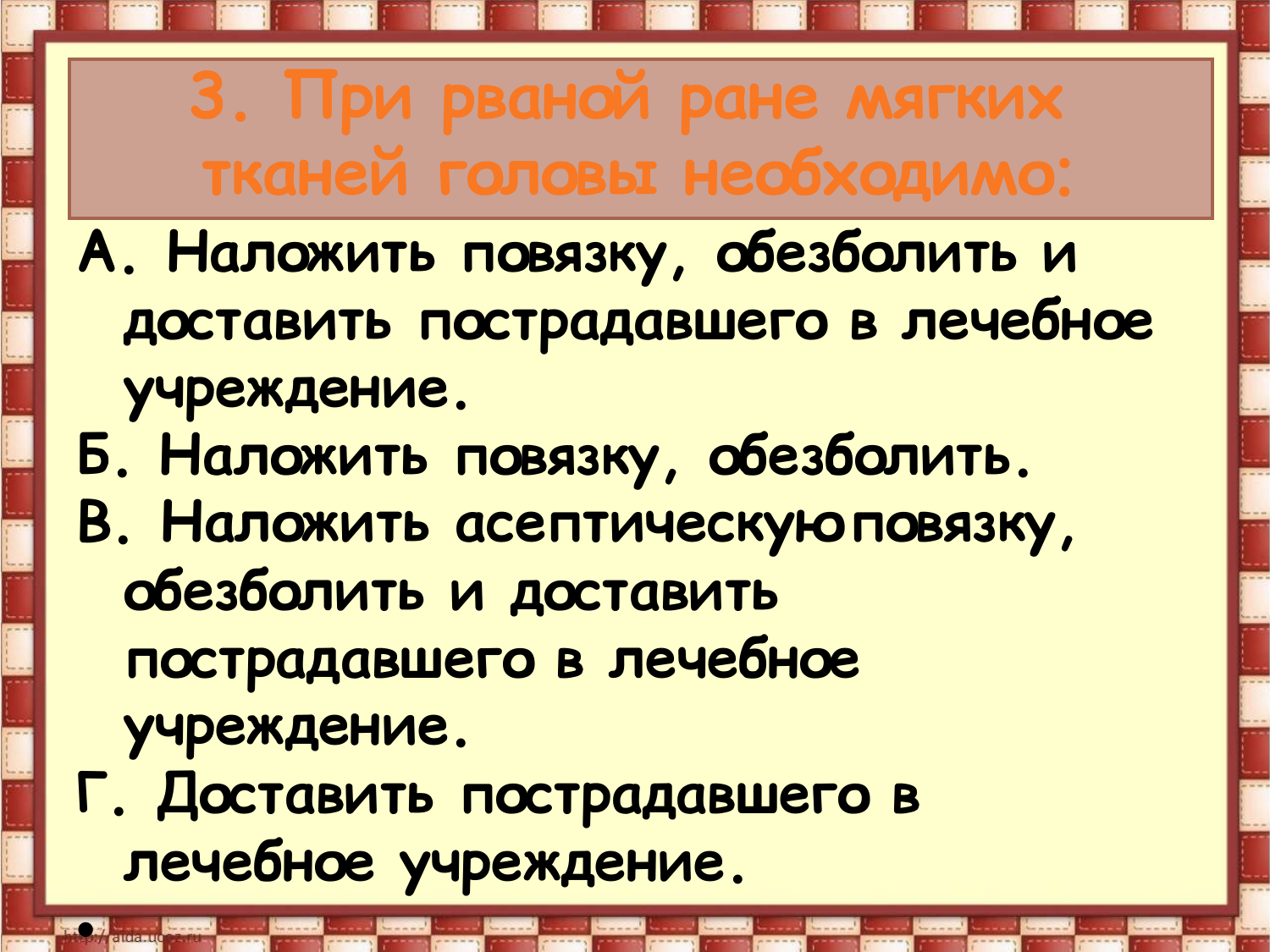

# 3. При рваной ране мягких тканей головы необходимо:
А. Наложить повязку, обезболить и доставить пострадавшего в лечебное учреждение.
Б. Наложить повязку, обезболить.
В. Наложить асептическую повязку, обезболить и доставить пострадавшего в лечебное учреждение.
Г. Доставить пострадавшего в лечебное учреждение.